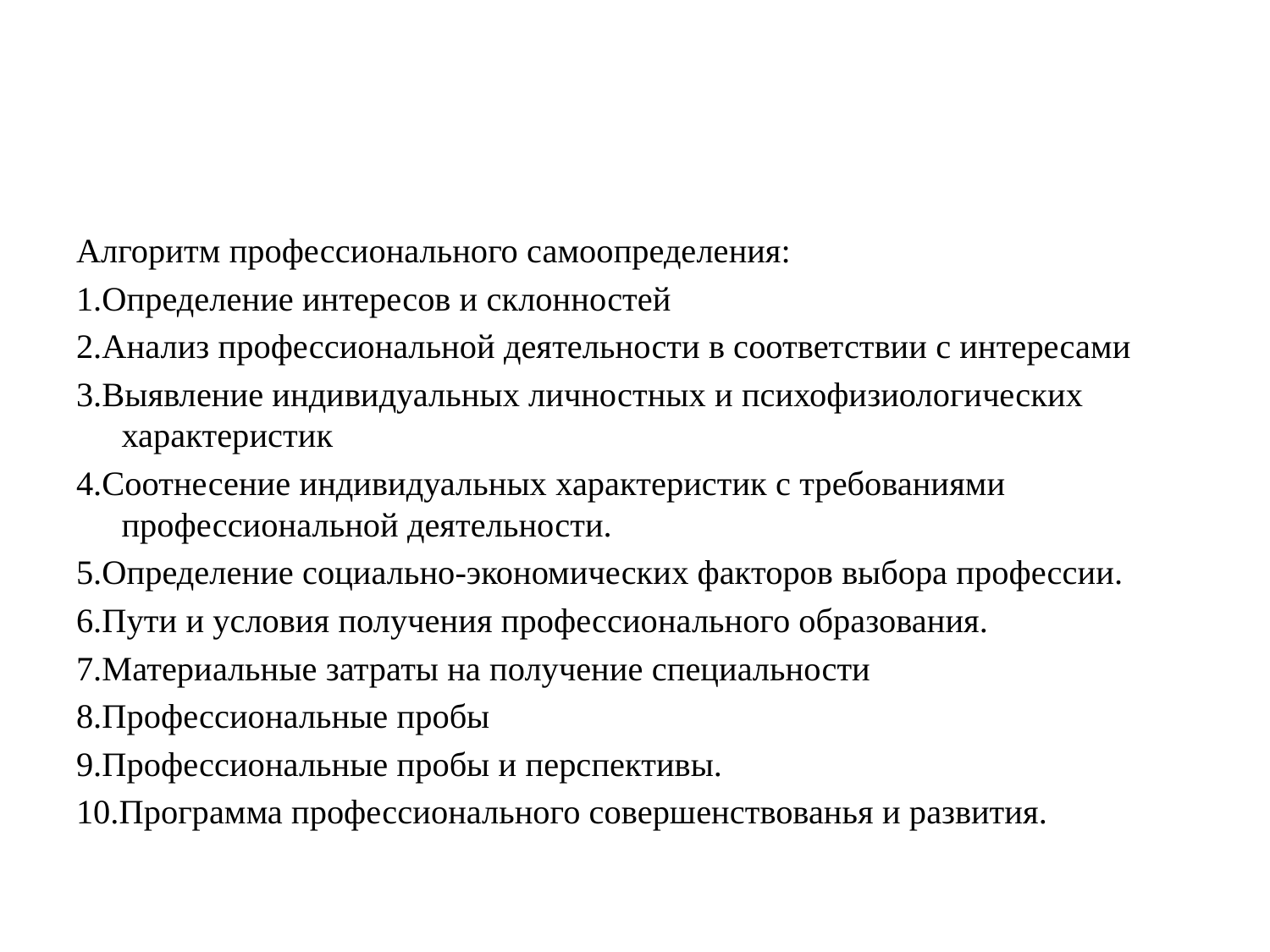

#
Алгоритм профессионального самоопределения:
1.Определение интересов и склонностей
2.Анализ профессиональной деятельности в соответствии с интересами
3.Выявление индивидуальных личностных и психофизиологических характеристик
4.Соотнесение индивидуальных характеристик с требованиями профессиональной деятельности.
5.Определение социально-экономических факторов выбора профессии.
6.Пути и условия получения профессионального образования.
7.Материальные затраты на получение специальности
8.Профессиональные пробы
9.Профессиональные пробы и перспективы.
10.Программа профессионального совершенствованья и развития.